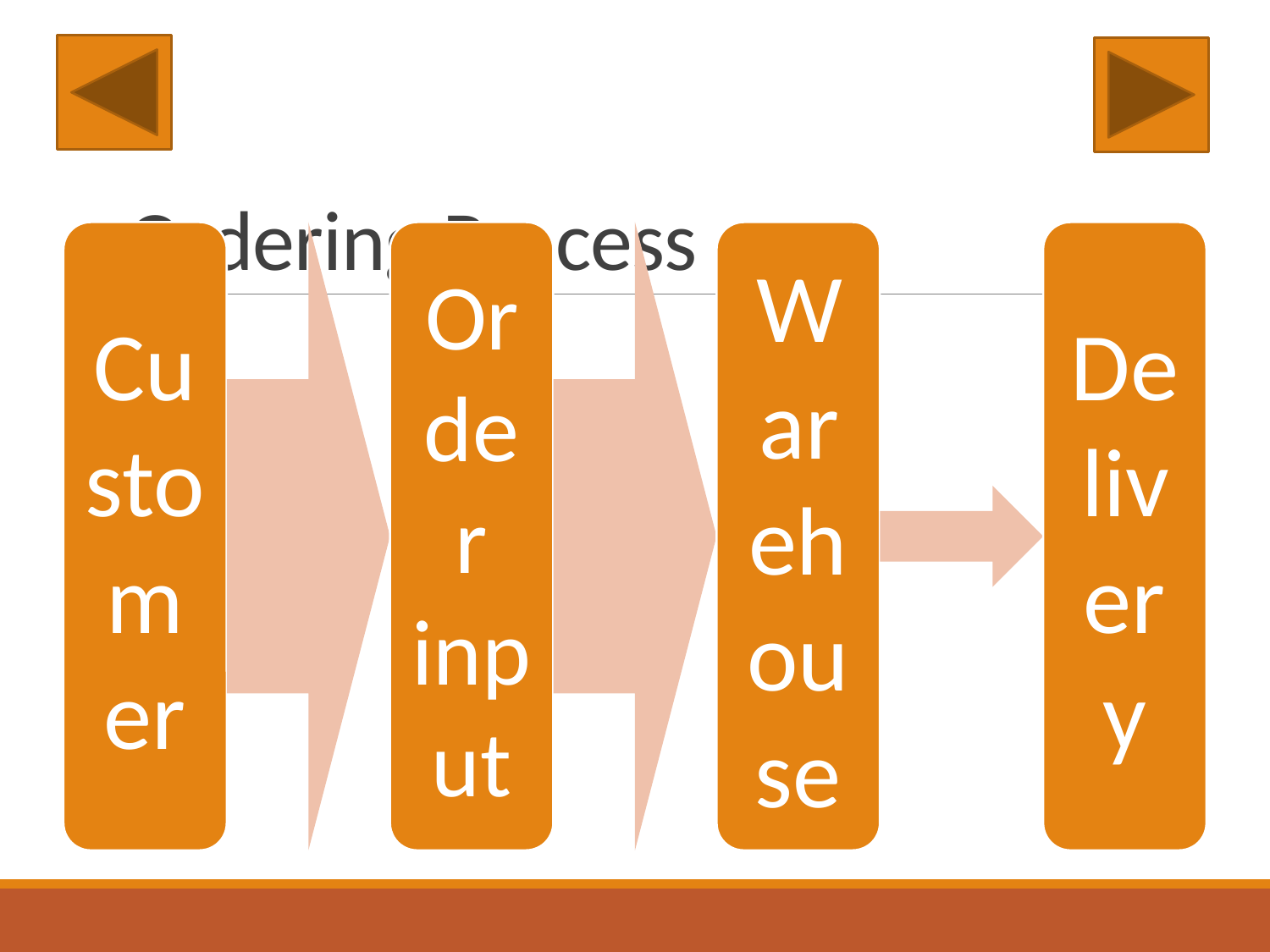

# Ordering Process
Customer
Order input
Warehouse
Delivery